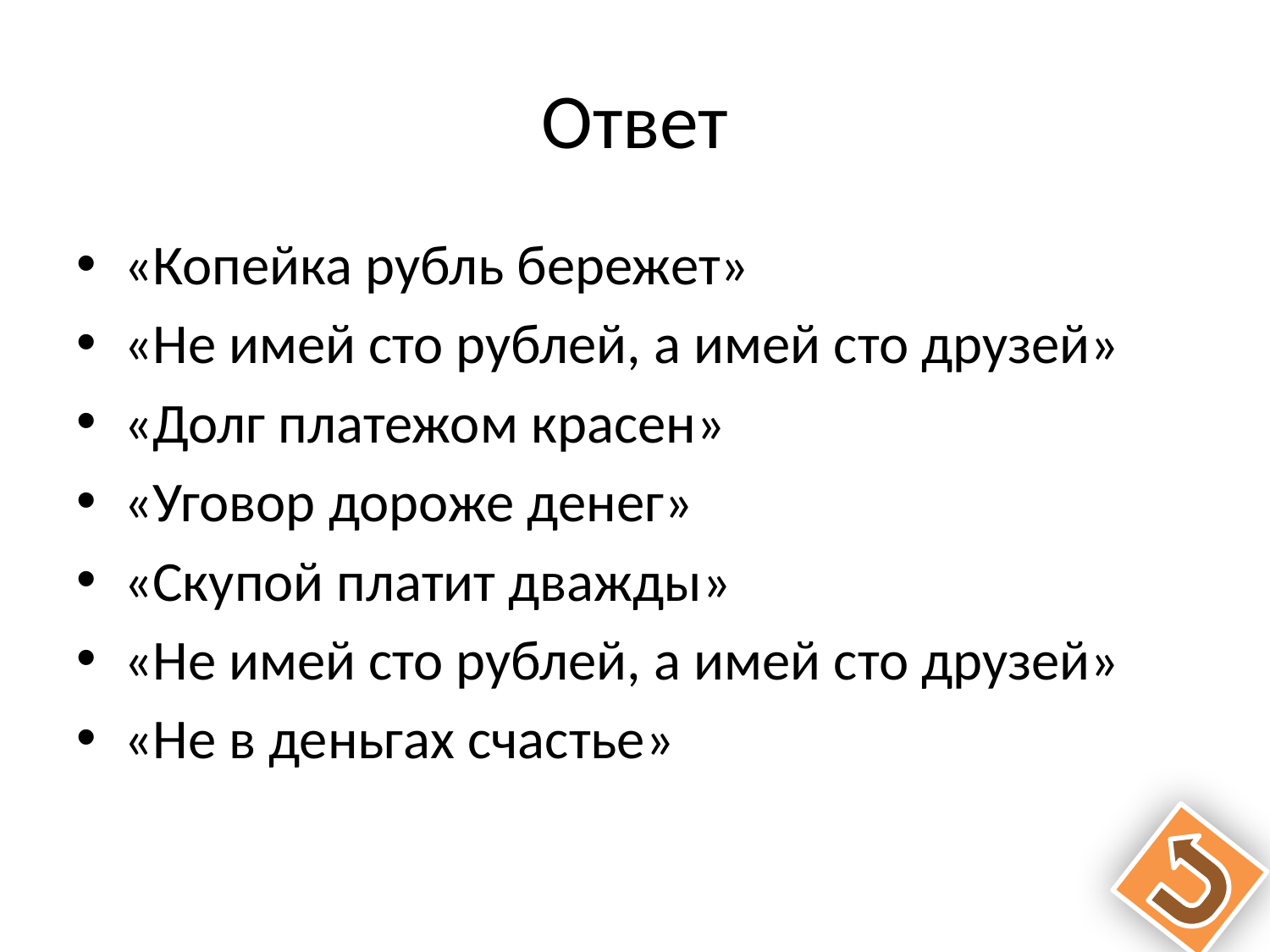

# Ответ
«Копейка рубль бережет»
«Не имей сто рублей, а имей сто друзей»
«Долг платежом красен»
«Уговор дороже денег»
«Скупой платит дважды»
«Не имей сто рублей, а имей сто друзей»
«Не в деньгах счастье»